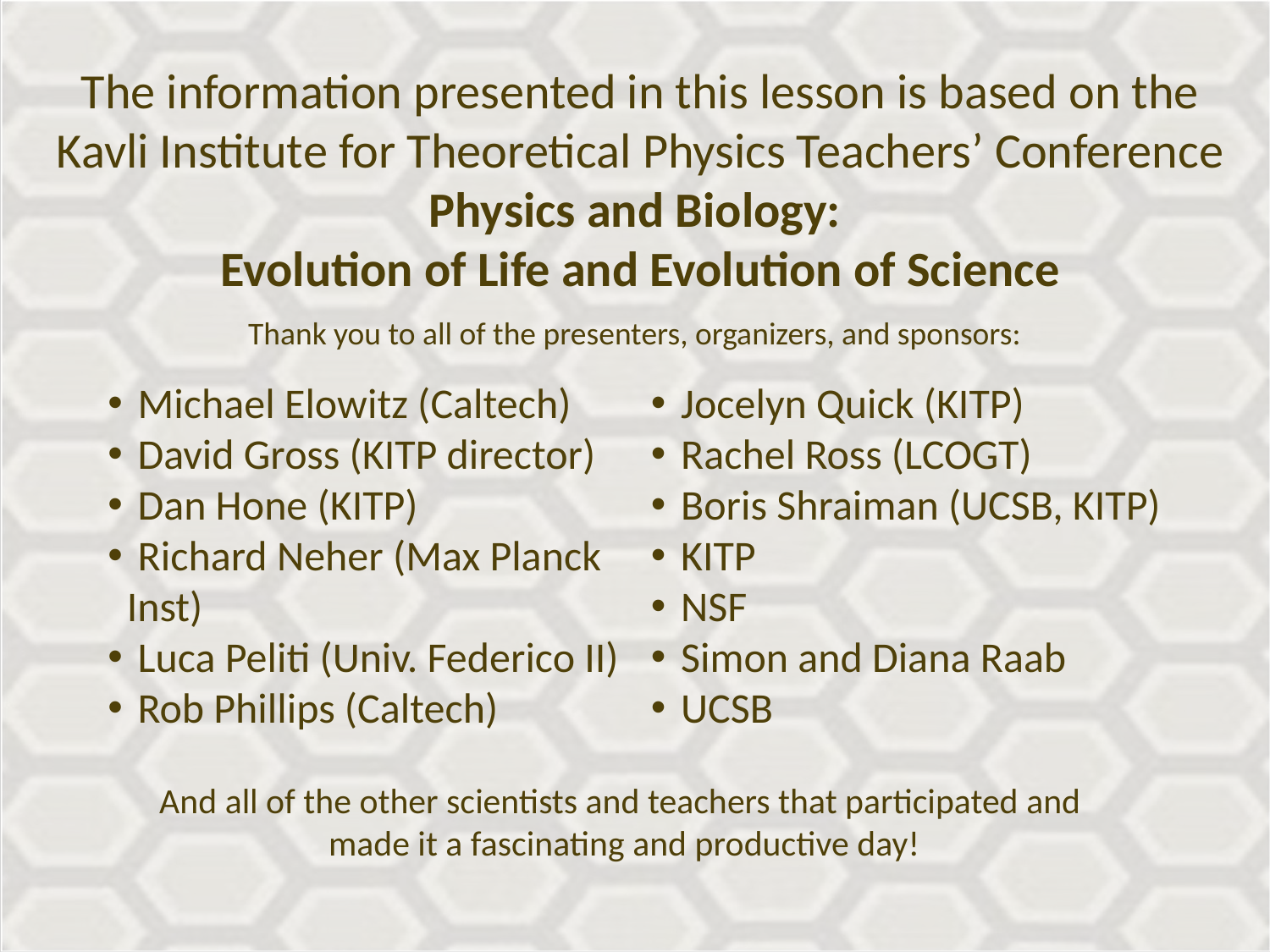

The information presented in this lesson is based on the Kavli Institute for Theoretical Physics Teachers’ Conference Physics and Biology:
Evolution of Life and Evolution of Science
Thank you to all of the presenters, organizers, and sponsors:
Michael Elowitz (Caltech)
David Gross (KITP director)
Dan Hone (KITP)
Richard Neher (Max Planck
  Inst)
Luca Peliti (Univ. Federico II)
Rob Phillips (Caltech)

Jocelyn Quick (KITP)
Rachel Ross (LCOGT)
Boris Shraiman (UCSB, KITP)
KITP
NSF
Simon and Diana Raab
UCSB

And all of the other scientists and teachers that participated and
made it a fascinating and productive day!